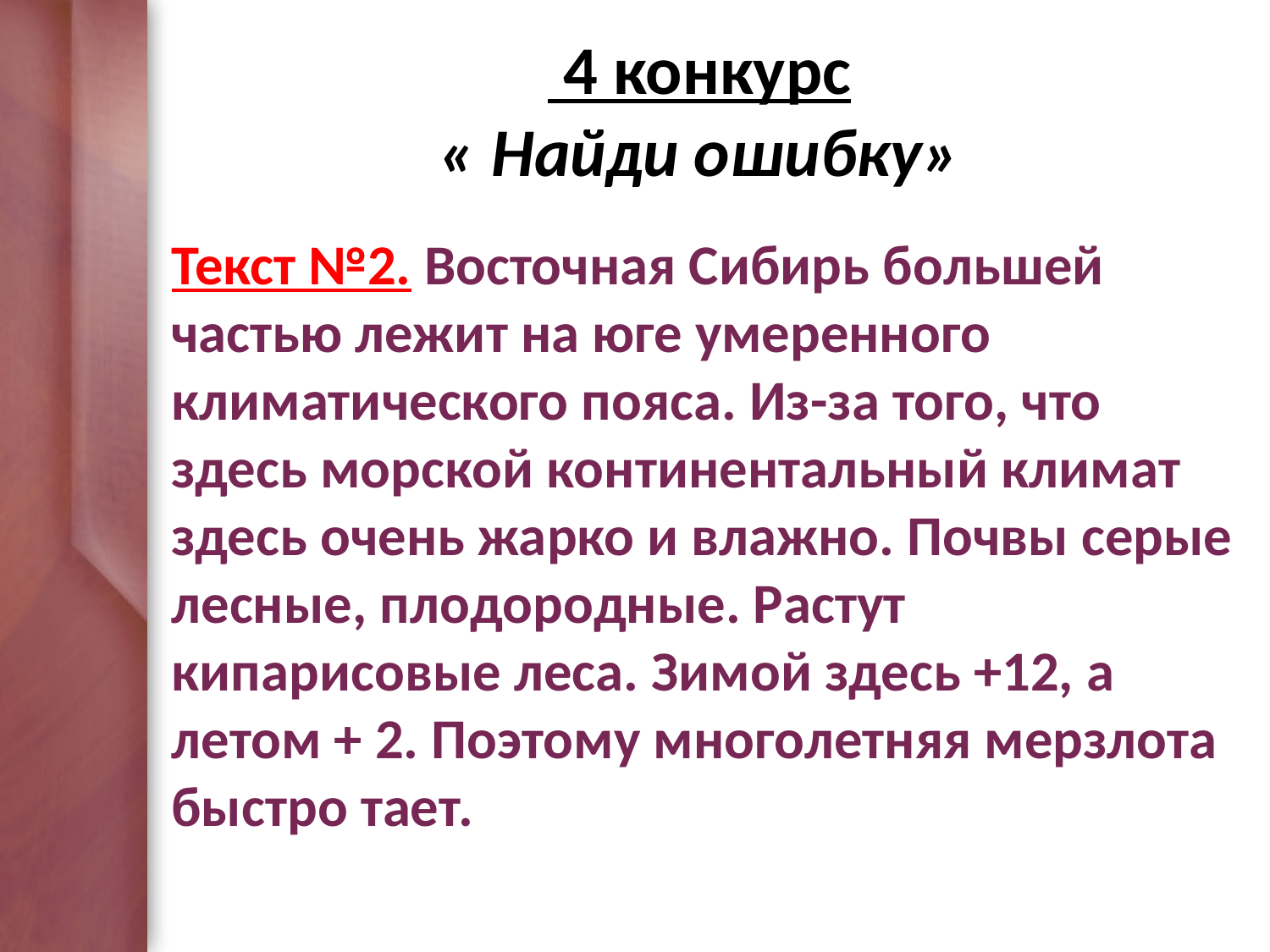

# 4 конкурс « Найди ошибку»
Текст №2. Восточная Сибирь большей частью лежит на юге умеренного климатического пояса. Из-за того, что здесь морской континентальный климат здесь очень жарко и влажно. Почвы серые лесные, плодородные. Растут кипарисовые леса. Зимой здесь +12, а летом + 2. Поэтому многолетняя мерзлота быстро тает.